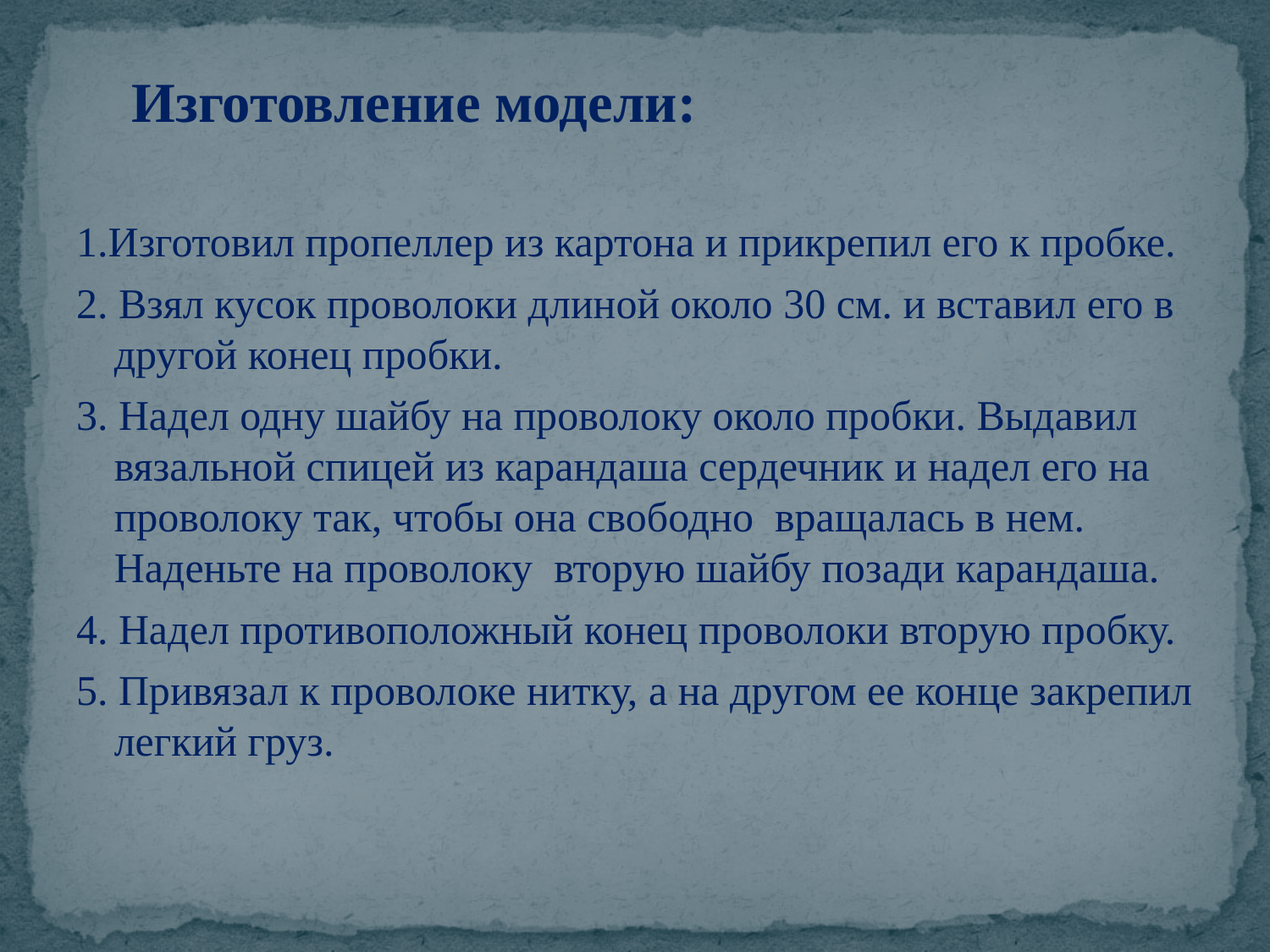

#
Изготовление модели:
1.Изготовил пропеллер из картона и прикрепил его к пробке.
2. Взял кусок проволоки длиной около 30 см. и вставил его в другой конец пробки.
3. Надел одну шайбу на проволоку около пробки. Выдавил вязальной спицей из карандаша сердечник и надел его на проволоку так, чтобы она свободно  вращалась в нем. Наденьте на проволоку  вторую шайбу позади карандаша.
4. Надел противоположный конец проволоки вторую пробку.
5. Привязал к проволоке нитку, а на другом ее конце закрепил легкий груз.